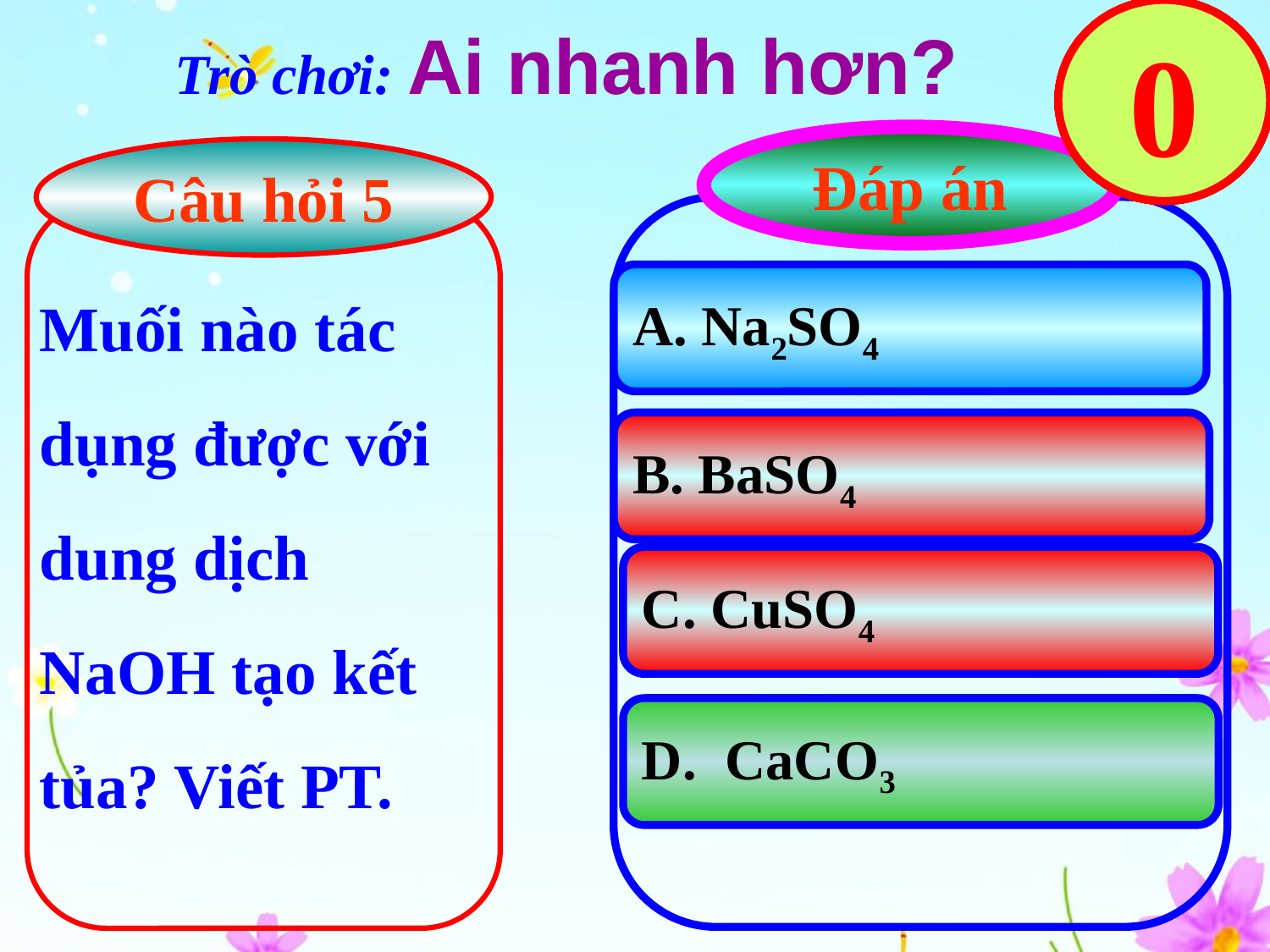

10
9
8
7
6
5
4
3
2
1
0
Trò chơi: Ai nhanh hơn?
Đáp án
Câu hỏi 5

Muối nào tác dụng được với dung dịch NaOH tạo kết tủa? Viết PT.
A. Na2SO4
B. BaSO4
C. CuSO4
D.  CaCO3